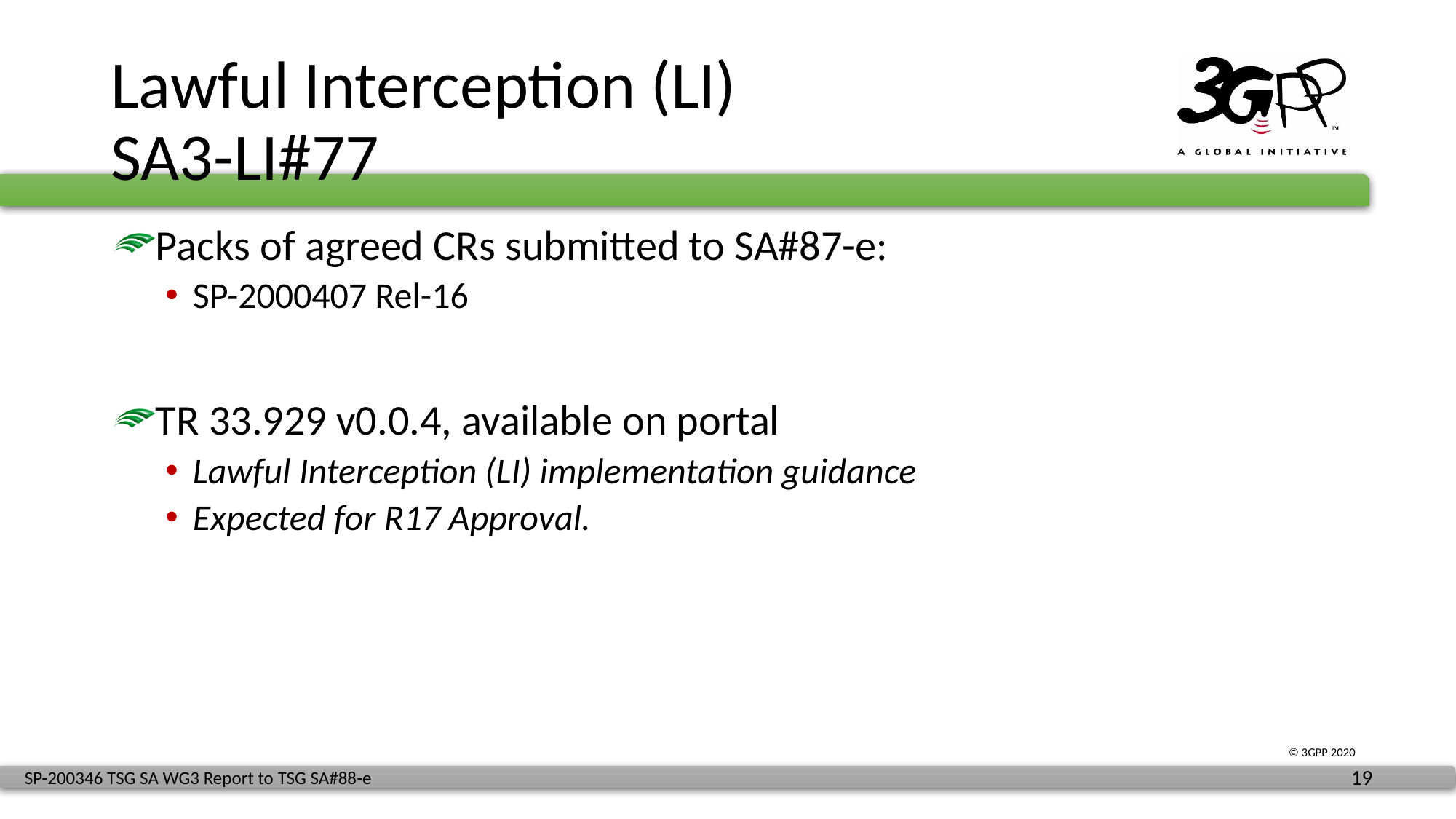

# Lawful Interception (LI) SA3-LI#77
Packs of agreed CRs submitted to SA#87-e:
SP-2000407 Rel-16

TR 33.929 v0.0.4, available on portal
Lawful Interception (LI) implementation guidance
Expected for R17 Approval.